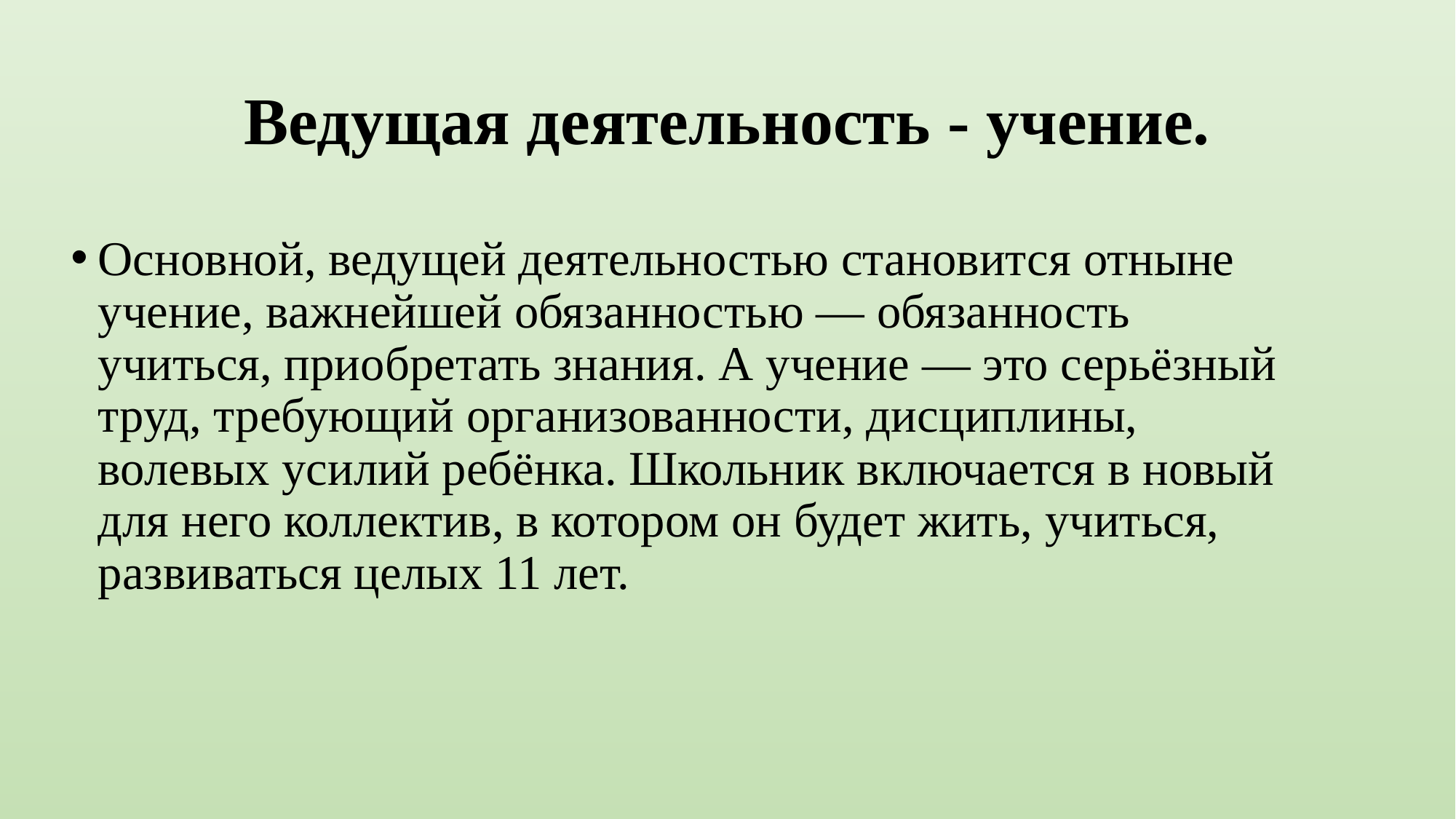

# Ведущая деятельность - учение.
Основной, ведущей деятельностью становится отныне учение, важнейшей обязанностью — обязанность учиться, приобретать знания. А учение — это серьёзный труд, требующий организованности, дисциплины, волевых усилий ребёнка. Школьник включается в новый для него коллектив, в котором он будет жить, учиться, развиваться целых 11 лет.